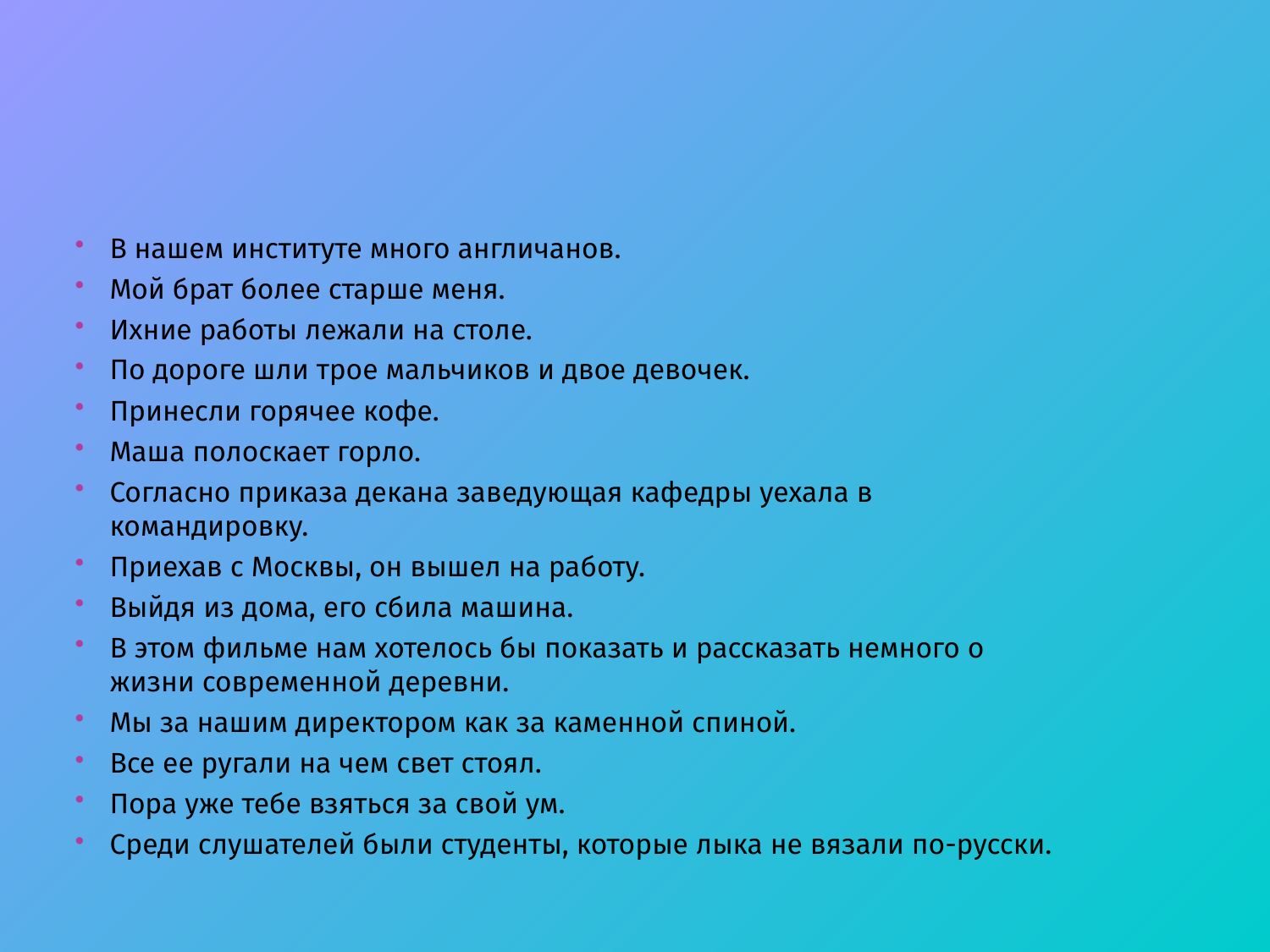

#
В нашем институте много англичанов.
Мой брат более старше меня.
Ихние работы лежали на столе.
По дороге шли трое мальчиков и двое девочек.
Принесли горячее кофе.
Маша полоскает горло.
Согласно приказа декана заведующая кафедры уехала в командировку.
Приехав с Москвы, он вышел на работу.
Выйдя из дома, его сбила машина.
В этом фильме нам хотелось бы показать и рассказать немного о жизни современной деревни.
Мы за нашим директором как за каменной спиной.
Все ее ругали на чем свет стоял.
Пора уже тебе взяться за свой ум.
Среди слушателей были студенты, которые лыка не вязали по-русски.